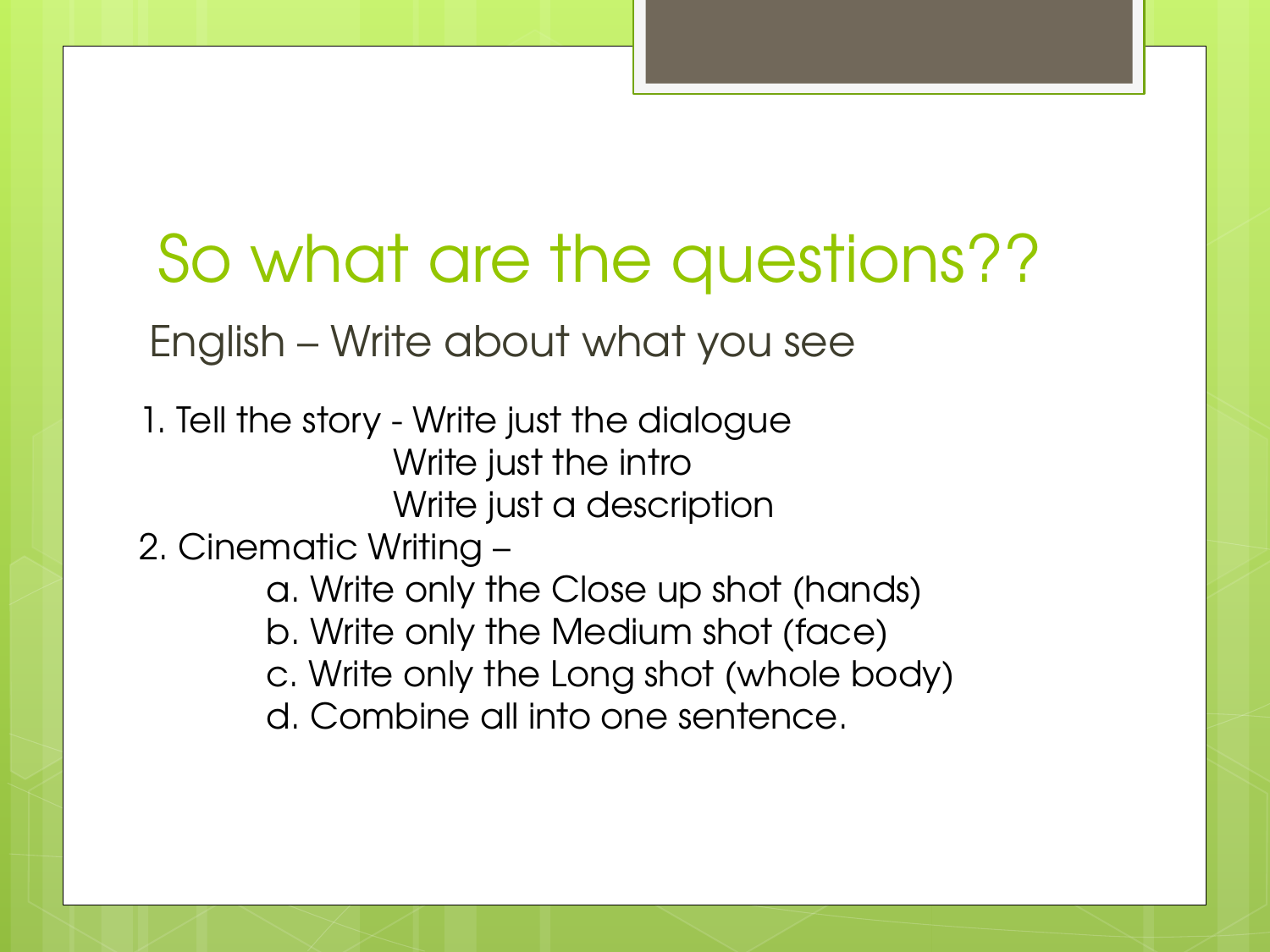

# So what are the questions??
English – Write about what you see

1. Tell the story - Write just the dialogue
		Write just the intro
		Write just a description
2. Cinematic Writing –
	a. Write only the Close up shot (hands)
	b. Write only the Medium shot (face)
	c. Write only the Long shot (whole body)
	d. Combine all into one sentence.